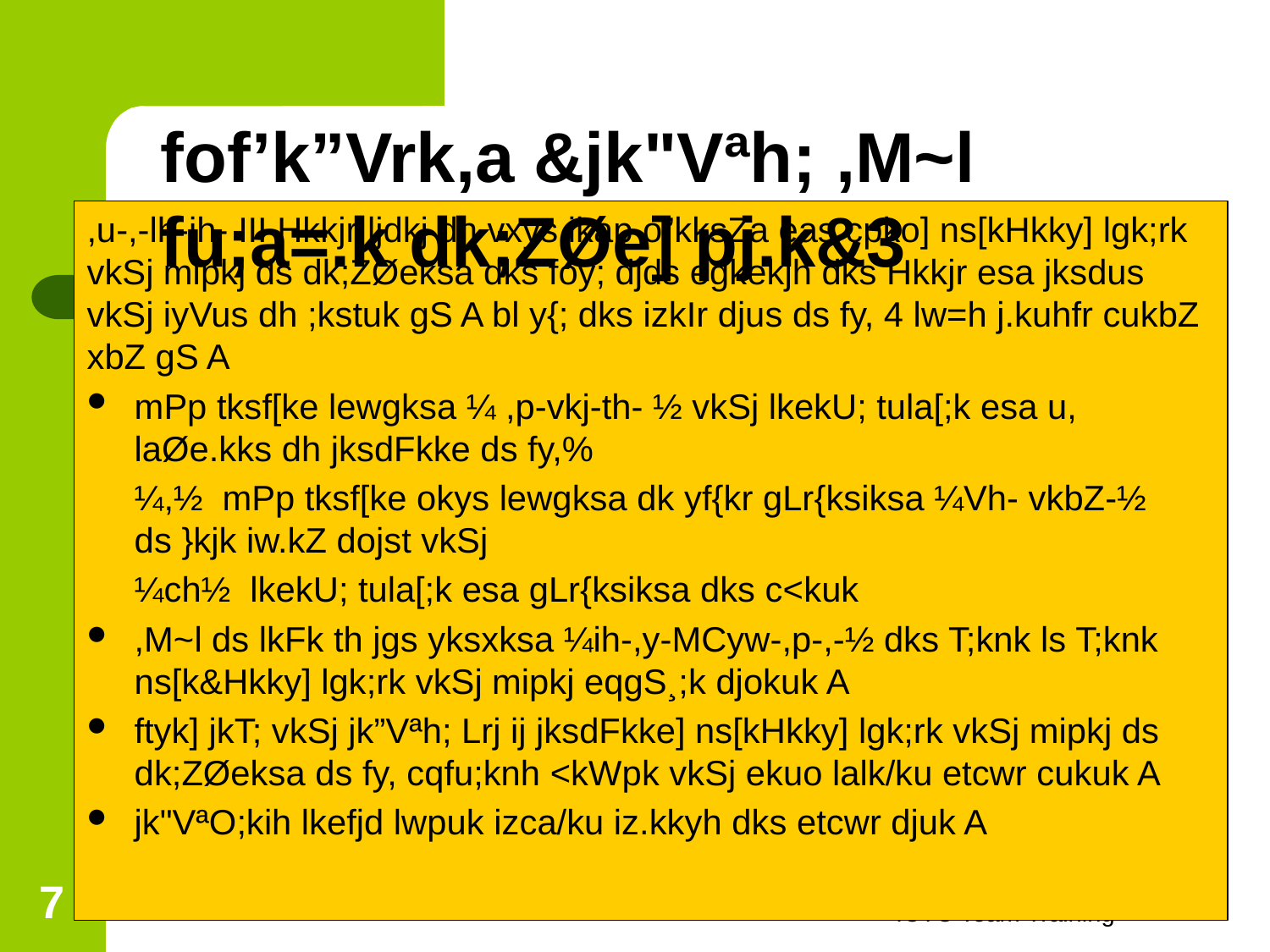

fof’k”Vrk,a &jk"Vªh; ,M~l fu;a=.k dk;ZØe] pj.k&3
# ,u-,-lh-ih- III Hkkjr ljdkj dh vxys ikap o”kksZa eas cpko] ns[kHkky] lgk;rk vkSj mipkj ds dk;ZØeksa dks foy; djds egkekjh dks Hkkjr esa jksdus vkSj iyVus dh ;kstuk gS A bl y{; dks izkIr djus ds fy, 4 lw=h j.kuhfr cukbZ xbZ gS A
mPp tksf[ke lewgksa ¼ ,p-vkj-th- ½ vkSj lkekU; tula[;k esa u, laØe.kks dh jksdFkke ds fy,%
	¼,½  mPp tksf[ke okys lewgksa dk yf{kr gLr{ksiksa ¼Vh- vkbZ-½ ds }kjk iw.kZ dojst vkSj
	¼ch½  lkekU; tula[;k esa gLr{ksiksa dks c<kuk
,M~l ds lkFk th jgs yksxksa ¼ih-,y-MCyw-,p-,-½ dks T;knk ls T;knk ns[k&Hkky] lgk;rk vkSj mipkj eqgS¸;k djokuk A
ftyk] jkT; vkSj jk”Vªh; Lrj ij jksdFkke] ns[kHkky] lgk;rk vkSj mipkj ds dk;ZØeksa ds fy, cqfu;knh <kWpk vkSj ekuo lalk/ku etcwr cukuk A
jk"VªO;kih lkefjd lwpuk izca/ku iz.kkyh dks etcwr djuk A
7
ICTC Team Training